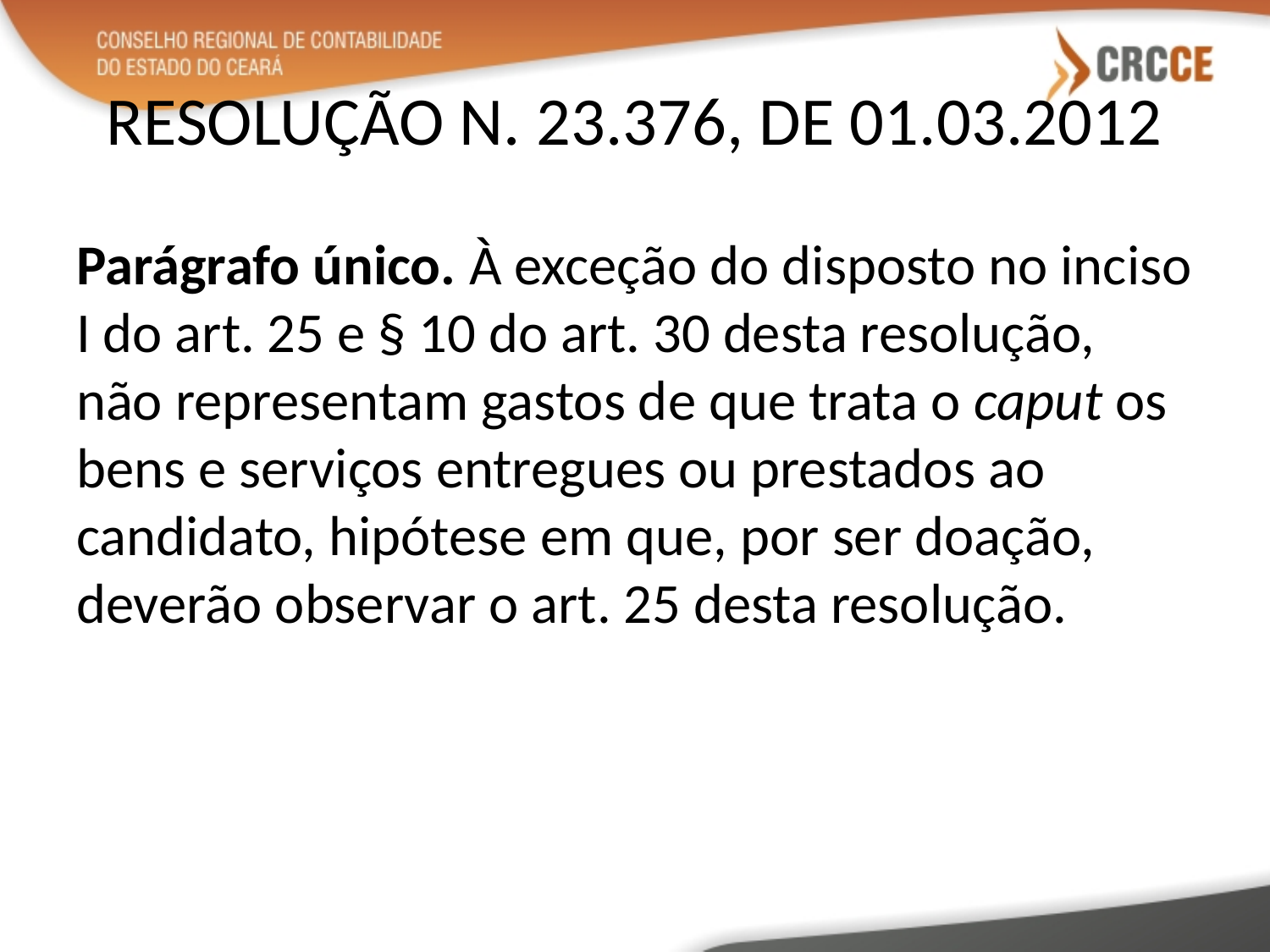

# RESOLUÇÃO N. 23.376, DE 01.03.2012
Parágrafo único. À exceção do disposto no inciso I do art. 25 e § 10 do art. 30 desta resolução, não representam gastos de que trata o caput os bens e serviços entregues ou prestados ao candidato, hipótese em que, por ser doação, deverão observar o art. 25 desta resolução.